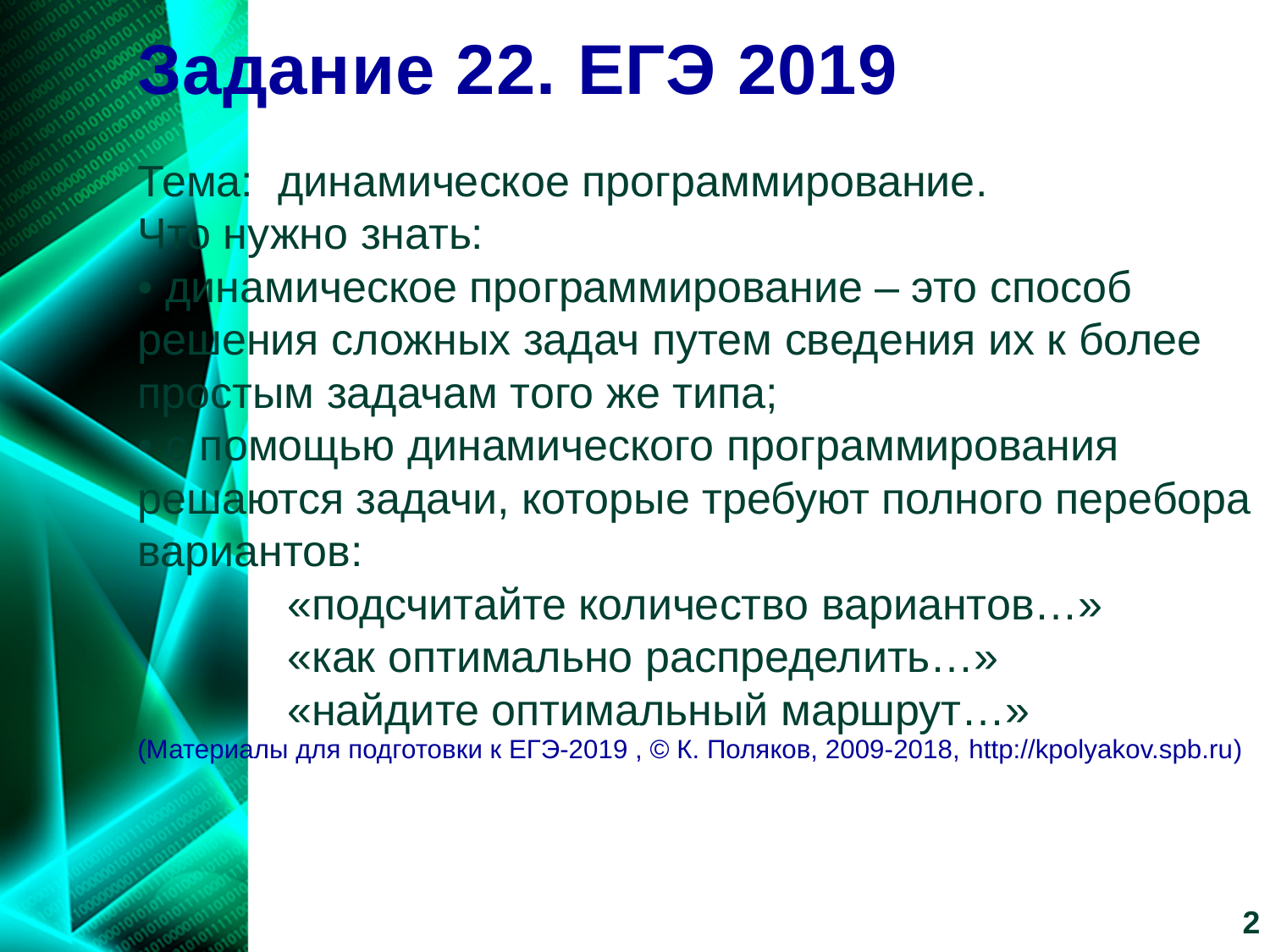

# Задание 22. ЕГЭ 2019
Тема:  динамическое программирование.
Что нужно знать:
• динамическое программирование – это способ решения сложных задач путем сведения их к более простым задачам того же типа;
• с помощью динамического программирования решаются задачи, которые требуют полного перебора вариантов:
«подсчитайте количество вариантов…»
«как оптимально распределить…»
«найдите оптимальный маршрут…»
(Материалы для подготовки к ЕГЭ-2019 , © К. Поляков, 2009-2018, http://kpolyakov.spb.ru)
2